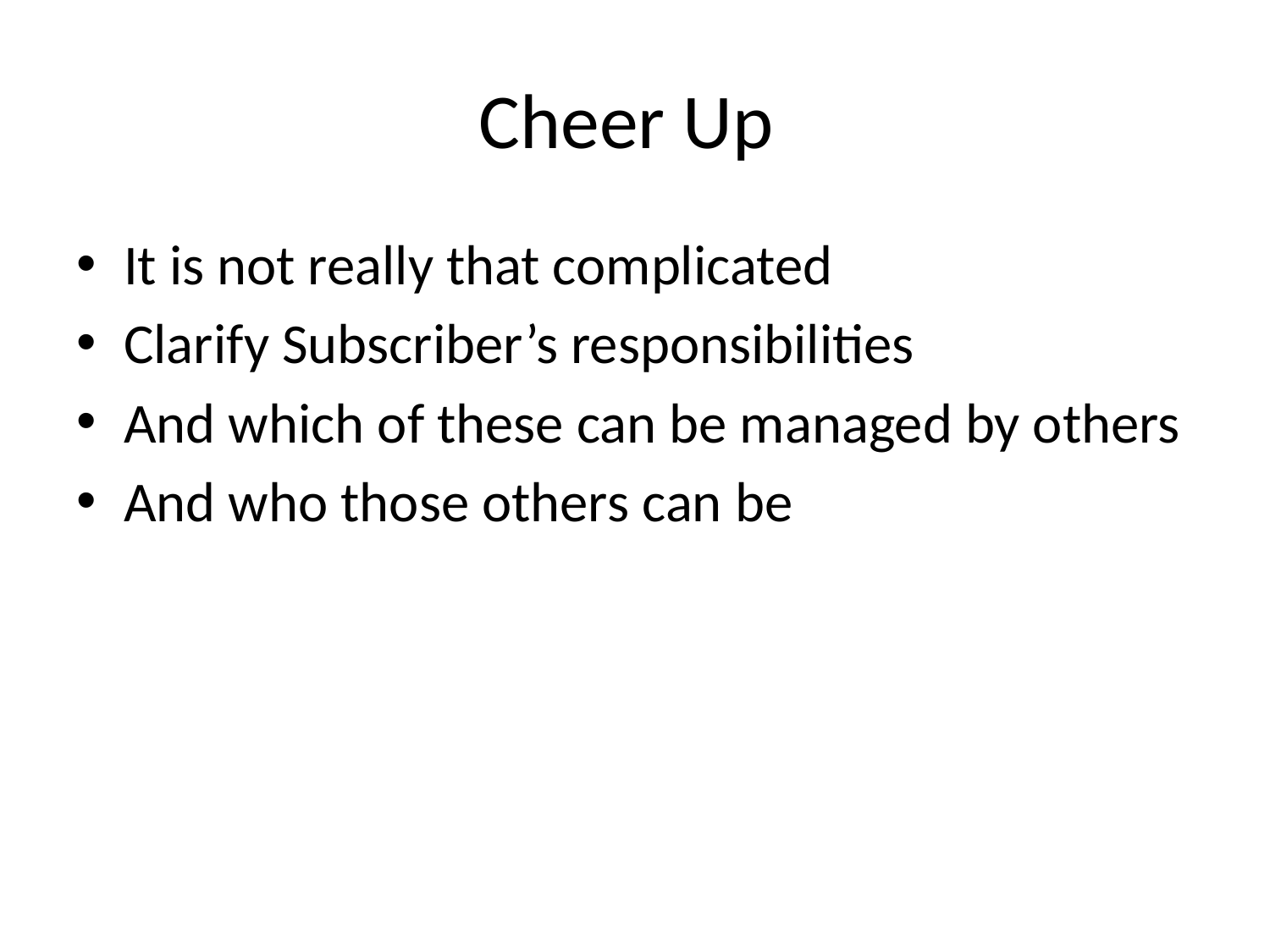

# Cheer Up
It is not really that complicated
Clarify Subscriber’s responsibilities
And which of these can be managed by others
And who those others can be